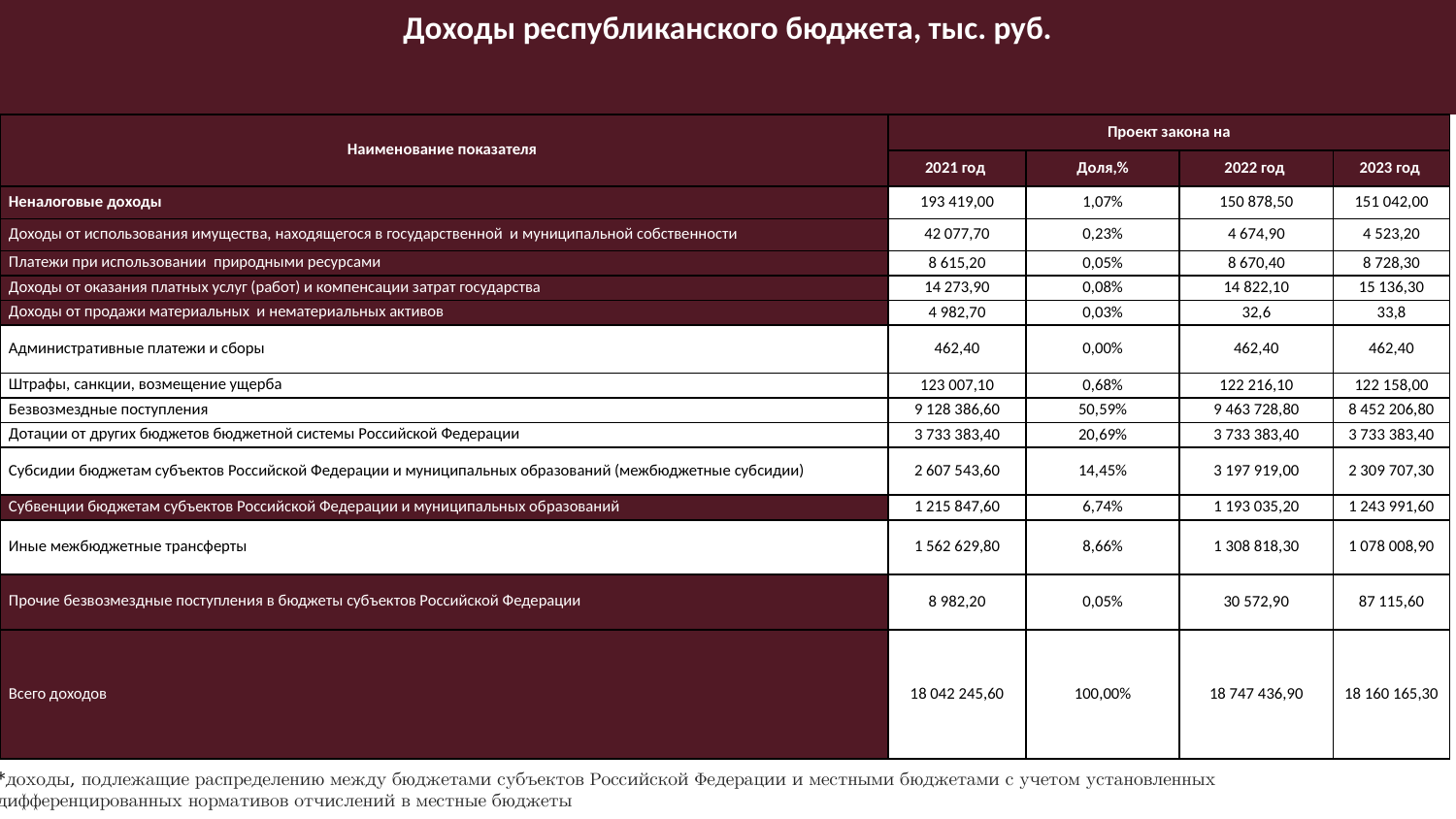

Доходы республиканского бюджета, тыс. руб.
| Наименование показателя | Проект закона на |  |  |  |
| --- | --- | --- | --- | --- |
|  | 2021 год | Доля,% | 2022 год | 2023 год |
| Неналоговые доходы | 193 419,00 | 1,07% | 150 878,50 | 151 042,00 |
| Доходы от использования имущества, находящегося в государственной и муниципальной собственности | 42 077,70 | 0,23% | 4 674,90 | 4 523,20 |
| Платежи при использовании природными ресурсами | 8 615,20 | 0,05% | 8 670,40 | 8 728,30 |
| Доходы от оказания платных услуг (работ) и компенсации затрат государства | 14 273,90 | 0,08% | 14 822,10 | 15 136,30 |
| Доходы от продажи материальных и нематериальных активов | 4 982,70 | 0,03% | 32,6 | 33,8 |
| Административные платежи и сборы | 462,40 | 0,00% | 462,40 | 462,40 |
| Штрафы, санкции, возмещение ущерба | 123 007,10 | 0,68% | 122 216,10 | 122 158,00 |
| Безвозмездные поступления | 9 128 386,60 | 50,59% | 9 463 728,80 | 8 452 206,80 |
| Дотации от других бюджетов бюджетной системы Российской Федерации | 3 733 383,40 | 20,69% | 3 733 383,40 | 3 733 383,40 |
| Субсидии бюджетам субъектов Российской Федерации и муниципальных образований (межбюджетные субсидии) | 2 607 543,60 | 14,45% | 3 197 919,00 | 2 309 707,30 |
| Субвенции бюджетам субъектов Российской Федерации и муниципальных образований | 1 215 847,60 | 6,74% | 1 193 035,20 | 1 243 991,60 |
| Иные межбюджетные трансферты | 1 562 629,80 | 8,66% | 1 308 818,30 | 1 078 008,90 |
| Прочие безвозмездные поступления в бюджеты субъектов Российской Федерации | 8 982,20 | 0,05% | 30 572,90 | 87 115,60 |
| Всего доходов | 18 042 245,60 | 100,00% | 18 747 436,90 | 18 160 165,30 |
32
*доходы, подлежащие распределению между бюджетами субъектов Российской Федерации и местными бюджетами с учетом установленных
дифференцированных нормативов отчислений в местные бюджеты